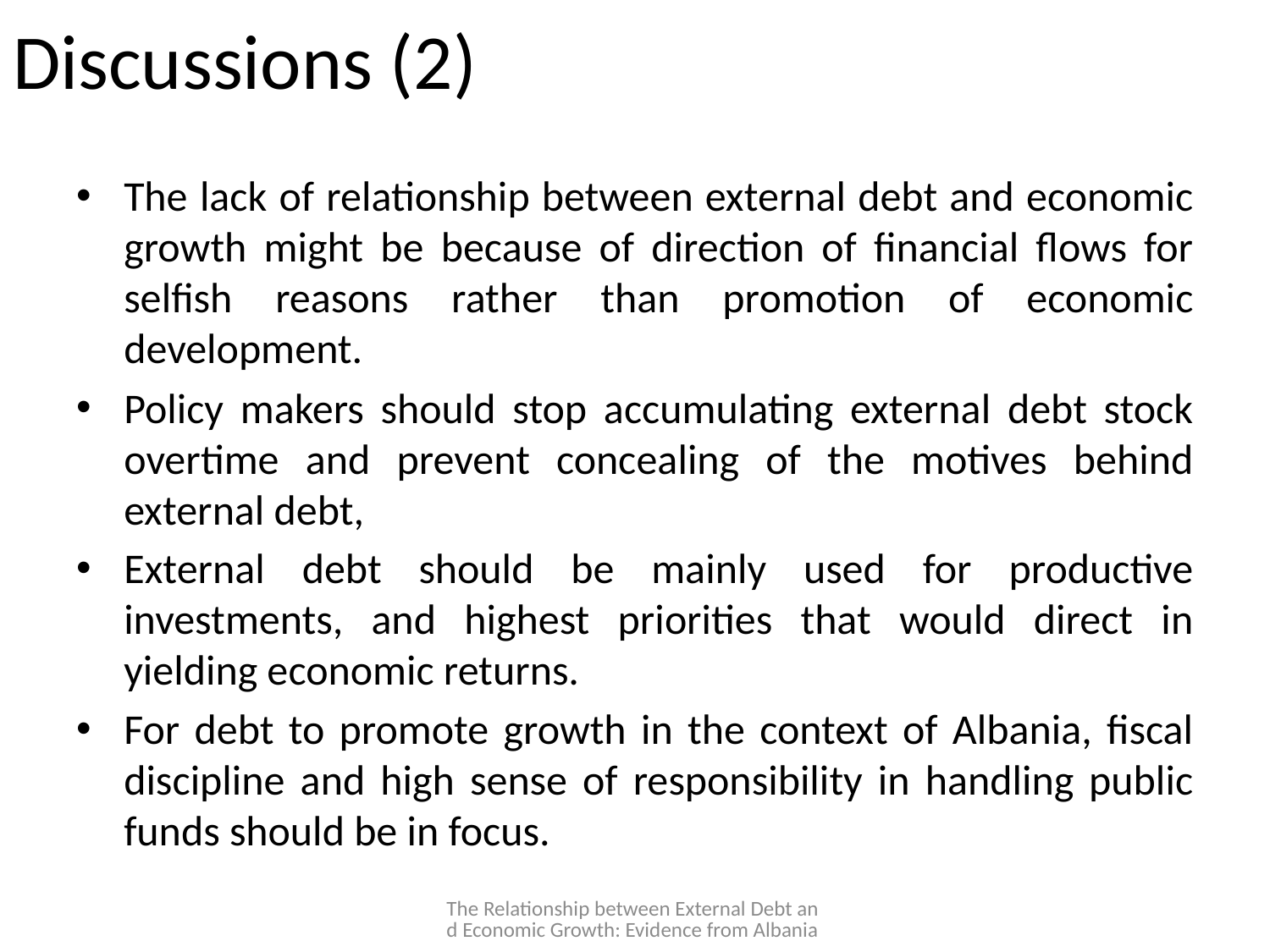

# Discussions (2)
The lack of relationship between external debt and economic growth might be because of direction of financial flows for selfish reasons rather than promotion of economic development.
Policy makers should stop accumulating external debt stock overtime and prevent concealing of the motives behind external debt,
External debt should be mainly used for productive investments, and highest priorities that would direct in yielding economic returns.
For debt to promote growth in the context of Albania, fiscal discipline and high sense of responsibility in handling public funds should be in focus.

The Relationship between External Debt and Economic Growth: Evidence from Albania